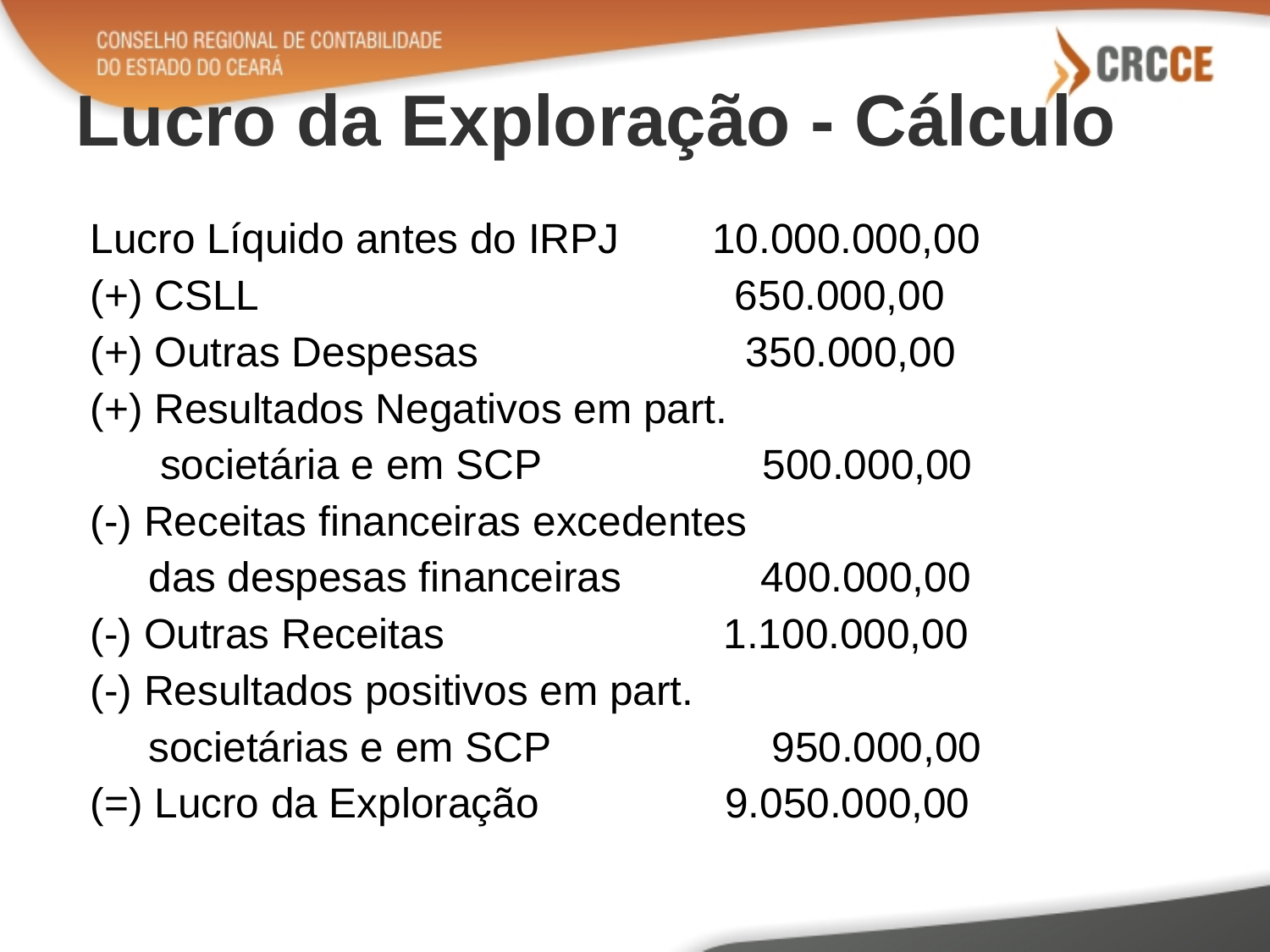

# Lucro da Exploração - Cálculo
Lucro Líquido antes do IRPJ        10.000.000,00
(+) CSLL                                         650.000,00
(+) Outras Despesas                       350.000,00
(+) Resultados Negativos em part.
      societária e em SCP                   500.000,00
(-) Receitas financeiras excedentes
     das despesas financeiras            400.000,00
(-) Outras Receitas                        1.100.000,00
(-) Resultados positivos em part.
     societárias e em SCP                   950.000,00
(=) Lucro da Exploração                9.050.000,00